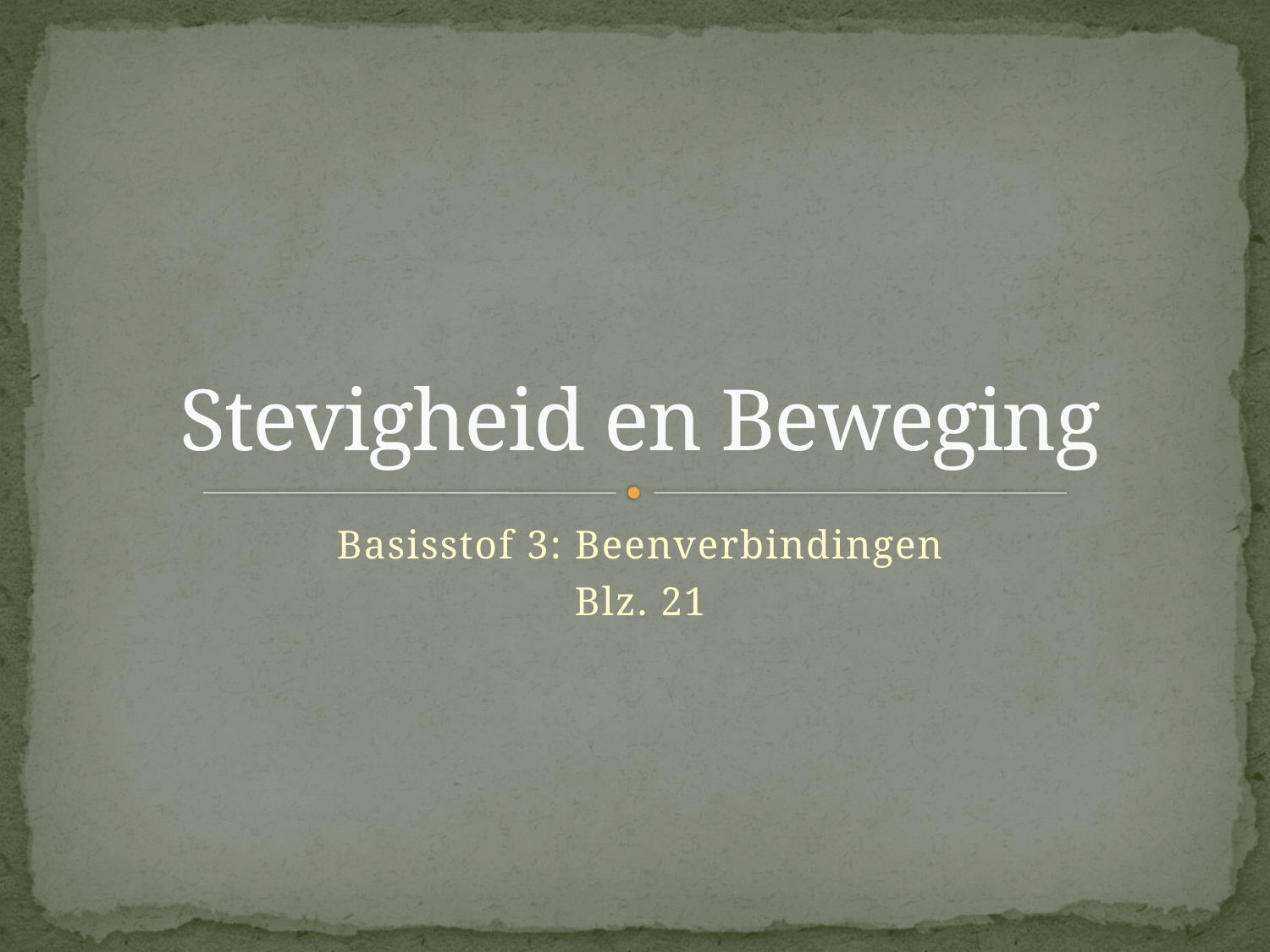

# Stevigheid en Beweging
Basisstof 3: Beenverbindingen
Blz. 21